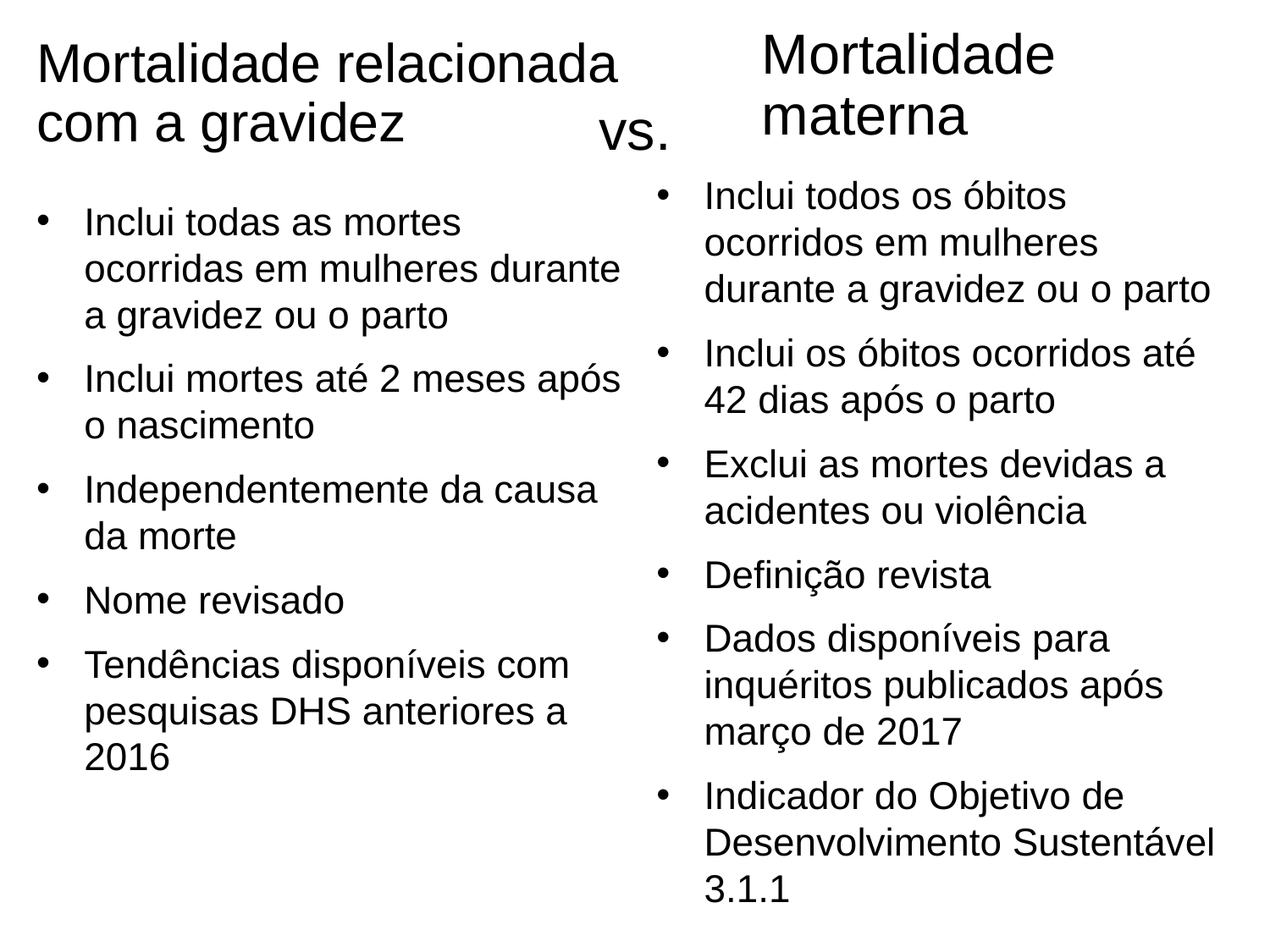

# Mortalidade relacionada com a gravidez
Mortalidade materna
vs.
Inclui todos os óbitos ocorridos em mulheres durante a gravidez ou o parto
Inclui os óbitos ocorridos até 42 dias após o parto
Exclui as mortes devidas a acidentes ou violência
Definição revista
Dados disponíveis para inquéritos publicados após março de 2017
Indicador do Objetivo de Desenvolvimento Sustentável 3.1.1
Inclui todas as mortes ocorridas em mulheres durante a gravidez ou o parto
Inclui mortes até 2 meses após o nascimento
Independentemente da causa da morte
Nome revisado
Tendências disponíveis com pesquisas DHS anteriores a 2016